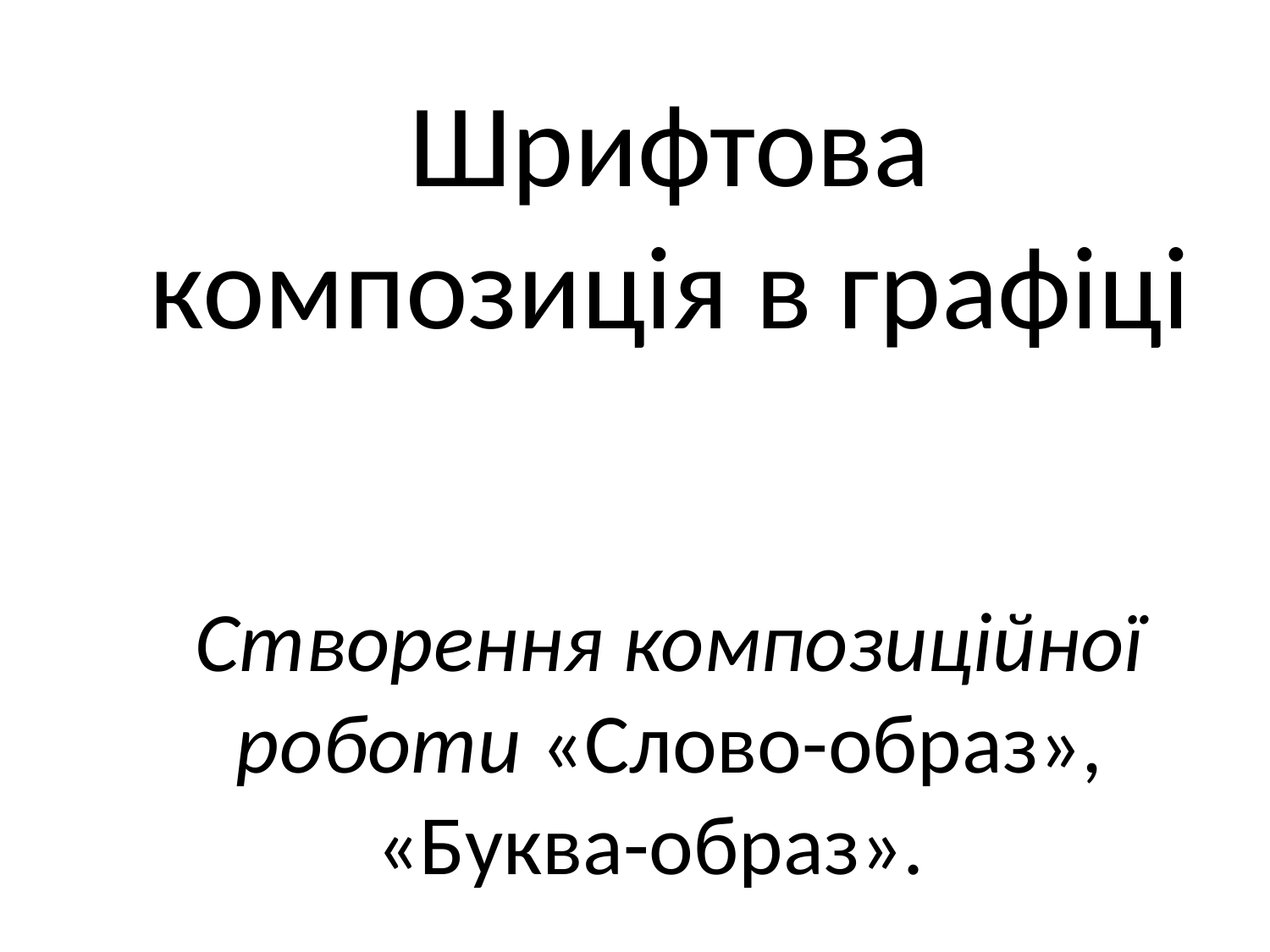

# Шрифтова композиція в графіці Створення композиційної роботи «Слово-образ», «Буква-образ».